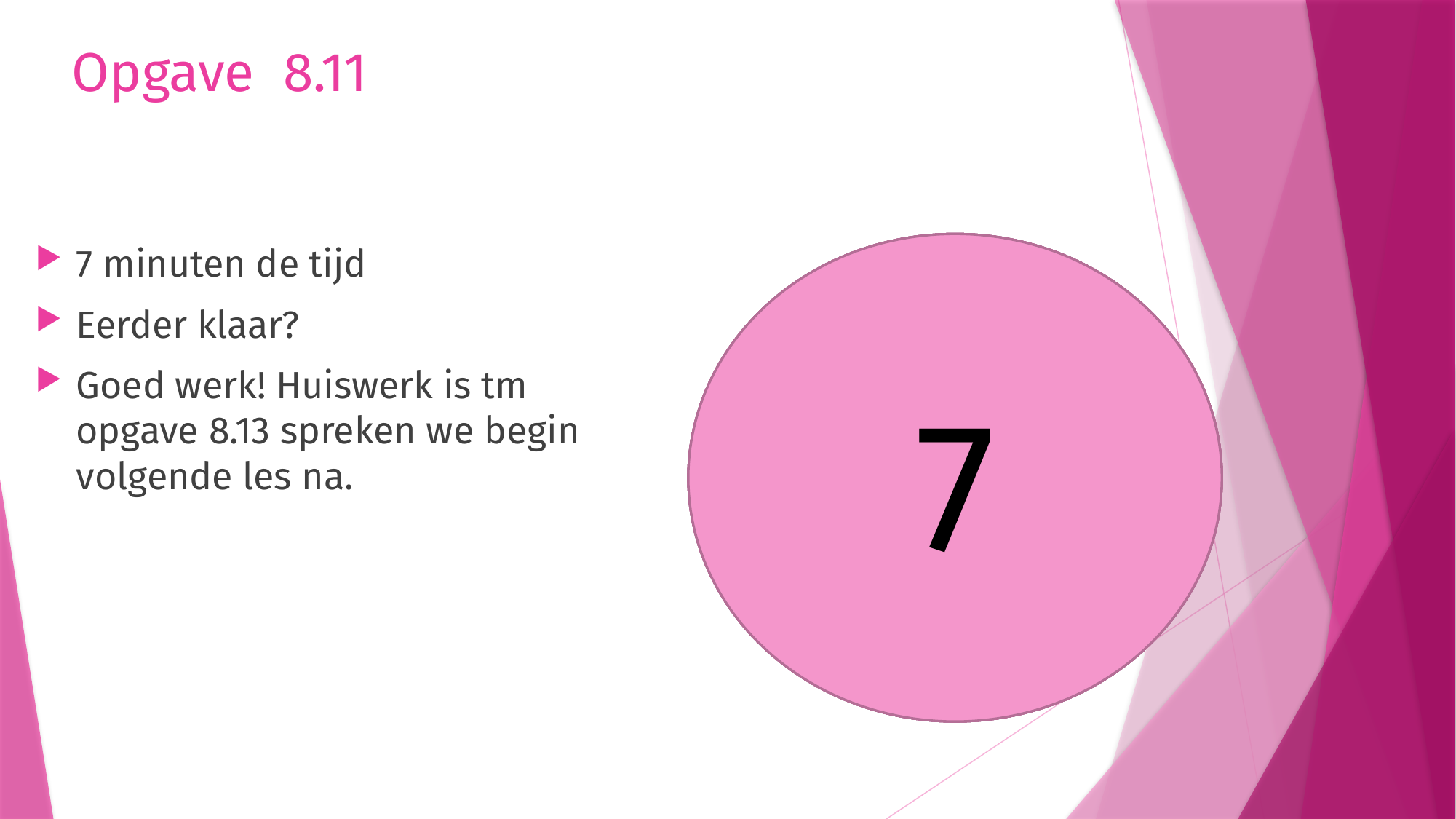

# Opgave  8.11
7 minuten de tijd
Eerder klaar?
Goed werk! Huiswerk is tm opgave 8.13 spreken we begin volgende les na.
5
6
7
4
3
1
2